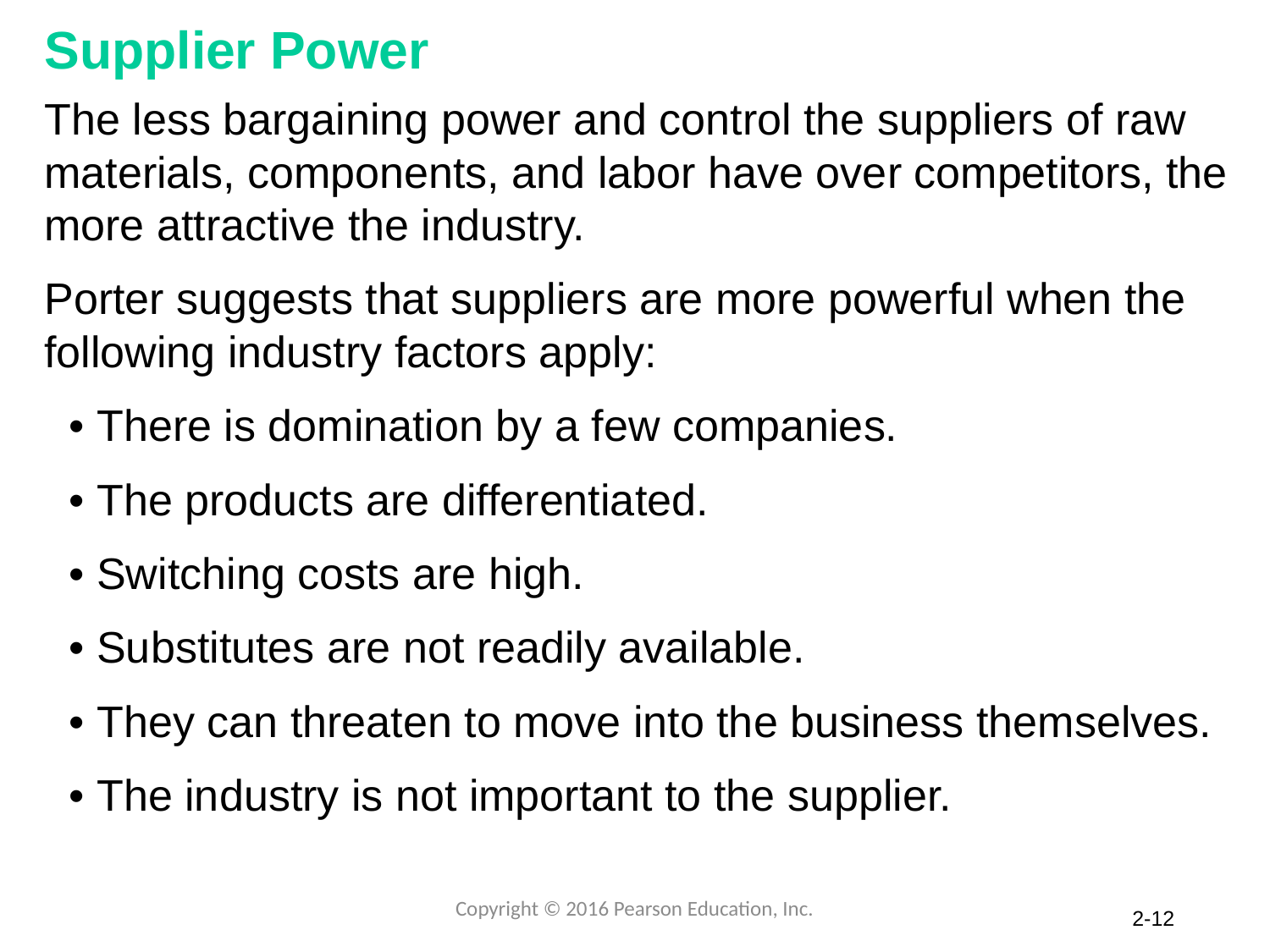

# Supplier Power
The less bargaining power and control the suppliers of raw materials, components, and labor have over competitors, the more attractive the industry.

Porter suggests that suppliers are more powerful when the following industry factors apply:

  • There is domination by a few companies.

  • The products are differentiated.

  • Switching costs are high.

  • Substitutes are not readily available.

  • They can threaten to move into the business themselves.

  • The industry is not important to the supplier.
Copyright © 2016 Pearson Education, Inc.